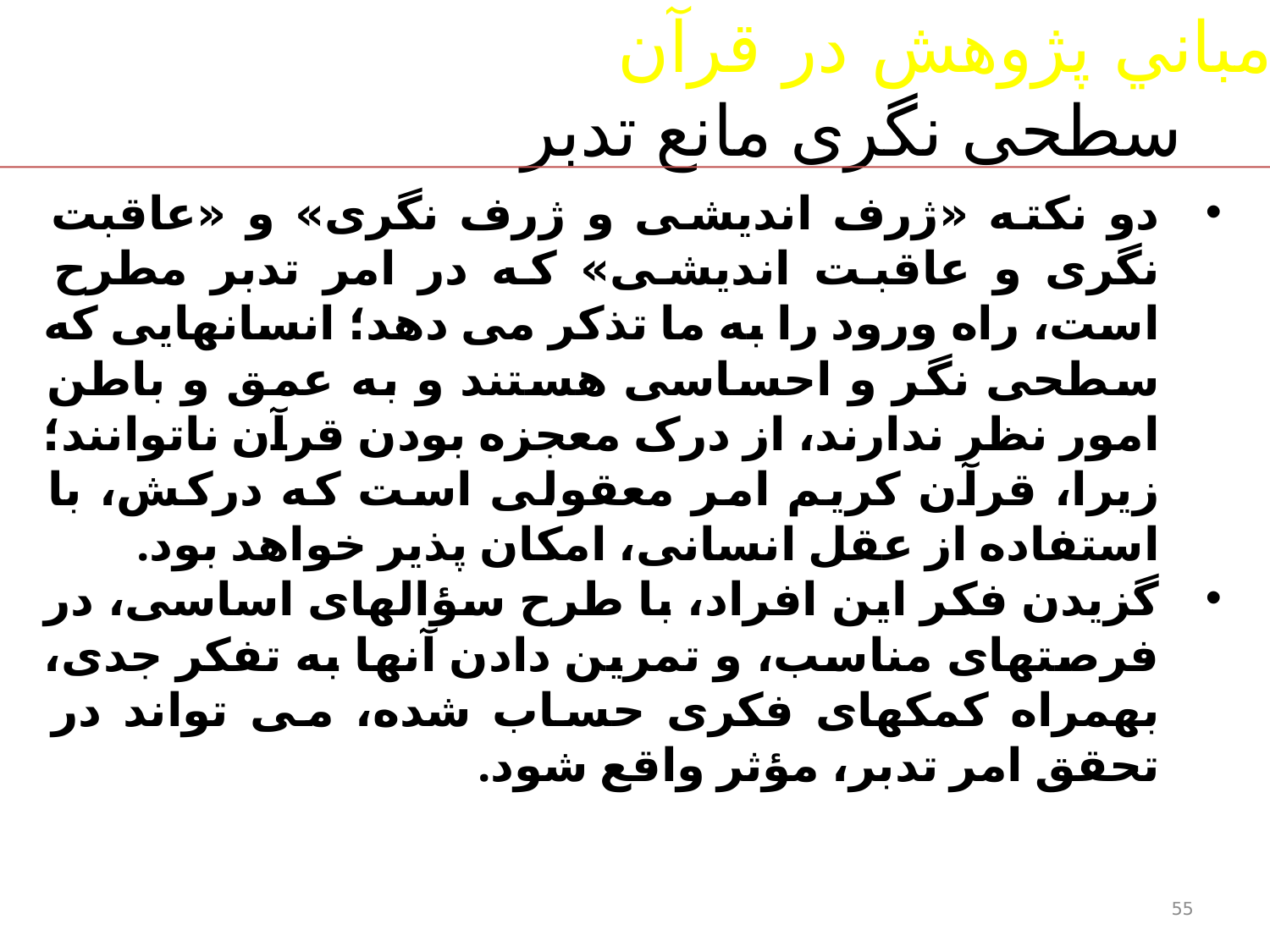

1-مباني پژوهش در قرآن
# سطحی نگری مانع تدبر

دو نکته «ژرف اندیشی و ژرف نگری» و «عاقبت نگری و عاقبت اندیشی» که در امر تدبر مطرح است، راه ورود را به ما تذکر می دهد؛ انسانهایی که سطحی نگر و احساسی هستند و به عمق و باطن امور نظر ندارند، از درک معجزه بودن قرآن ناتوانند؛ زیرا، قرآن کریم امر معقولی است که درکش، با استفاده از عقل انسانی، امکان پذیر خواهد بود.
گزیدن فکر این افراد، با طرح سؤالهای اساسی، در فرصتهای مناسب، و تمرین دادن آنها به تفکر جدی، بهمراه کمکهای فکری حساب شده، می تواند در تحقق امر تدبر، مؤثر واقع شود.
55